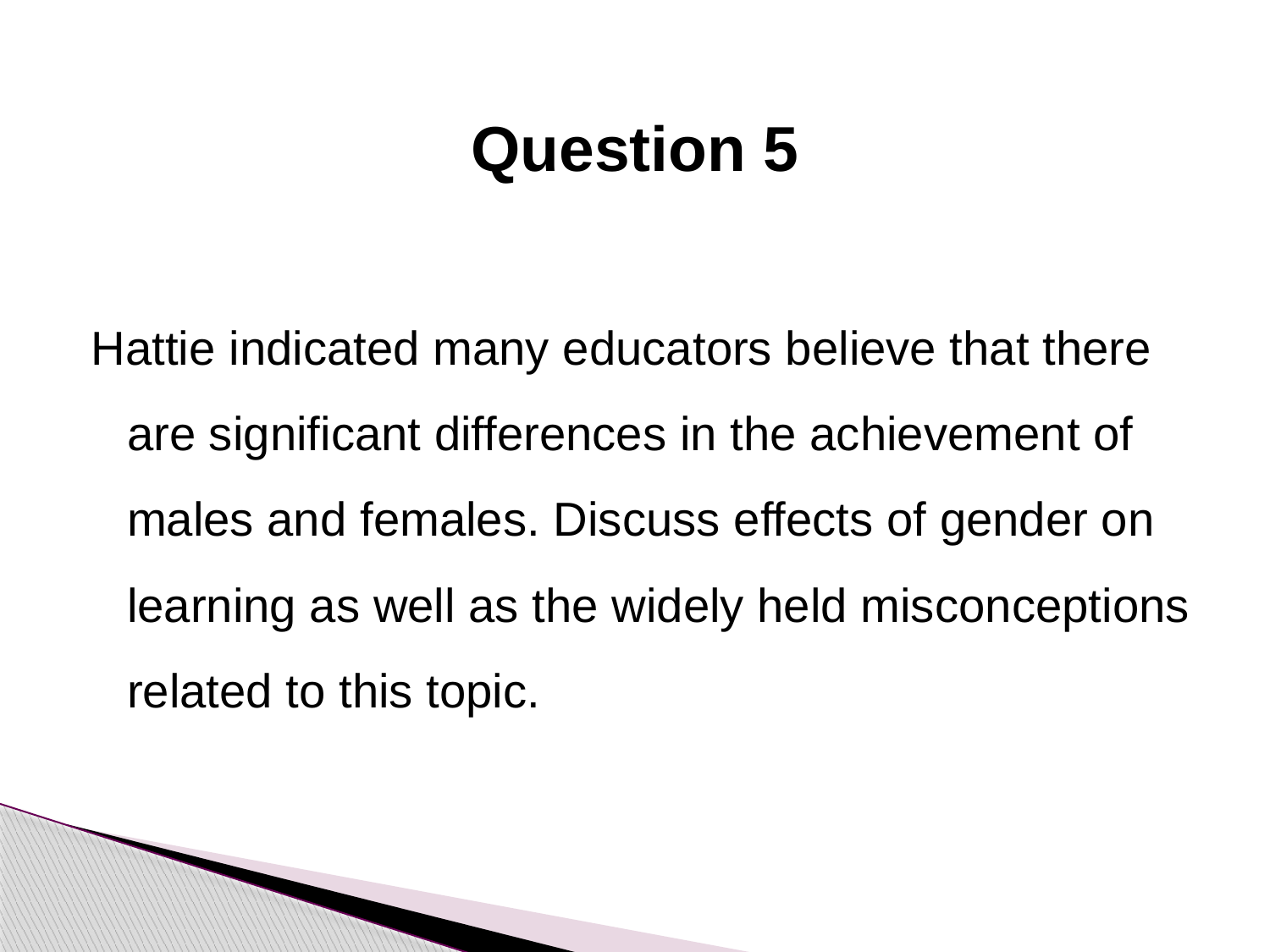

# Question 5
Hattie indicated many educators believe that there are significant differences in the achievement of males and females. Discuss effects of gender on learning as well as the widely held misconceptions related to this topic.